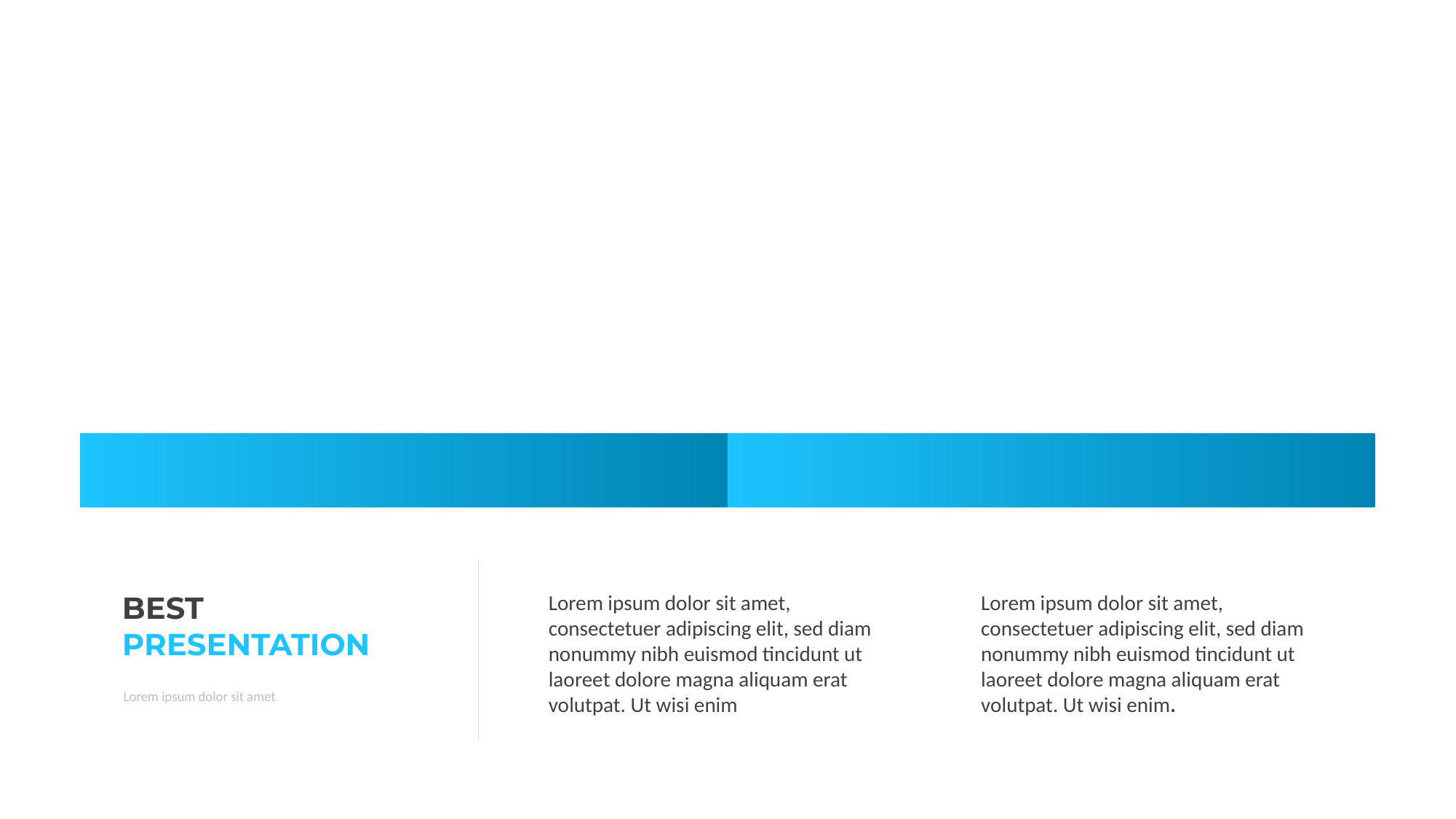

CREATIVITY PRESENTATION
BEST COMPANY

BEST PRESENTATION
Lorem ipsum dolor sit amet, consectetuer adipiscing elit, sed diam nonummy nibh euismod tincidunt ut laoreet dolore magna aliquam erat volutpat. Ut wisi enim
Lorem ipsum dolor sit amet, consectetuer adipiscing elit, sed diam nonummy nibh euismod tincidunt ut laoreet dolore magna aliquam erat volutpat. Ut wisi enim.
Lorem ipsum dolor sit amet